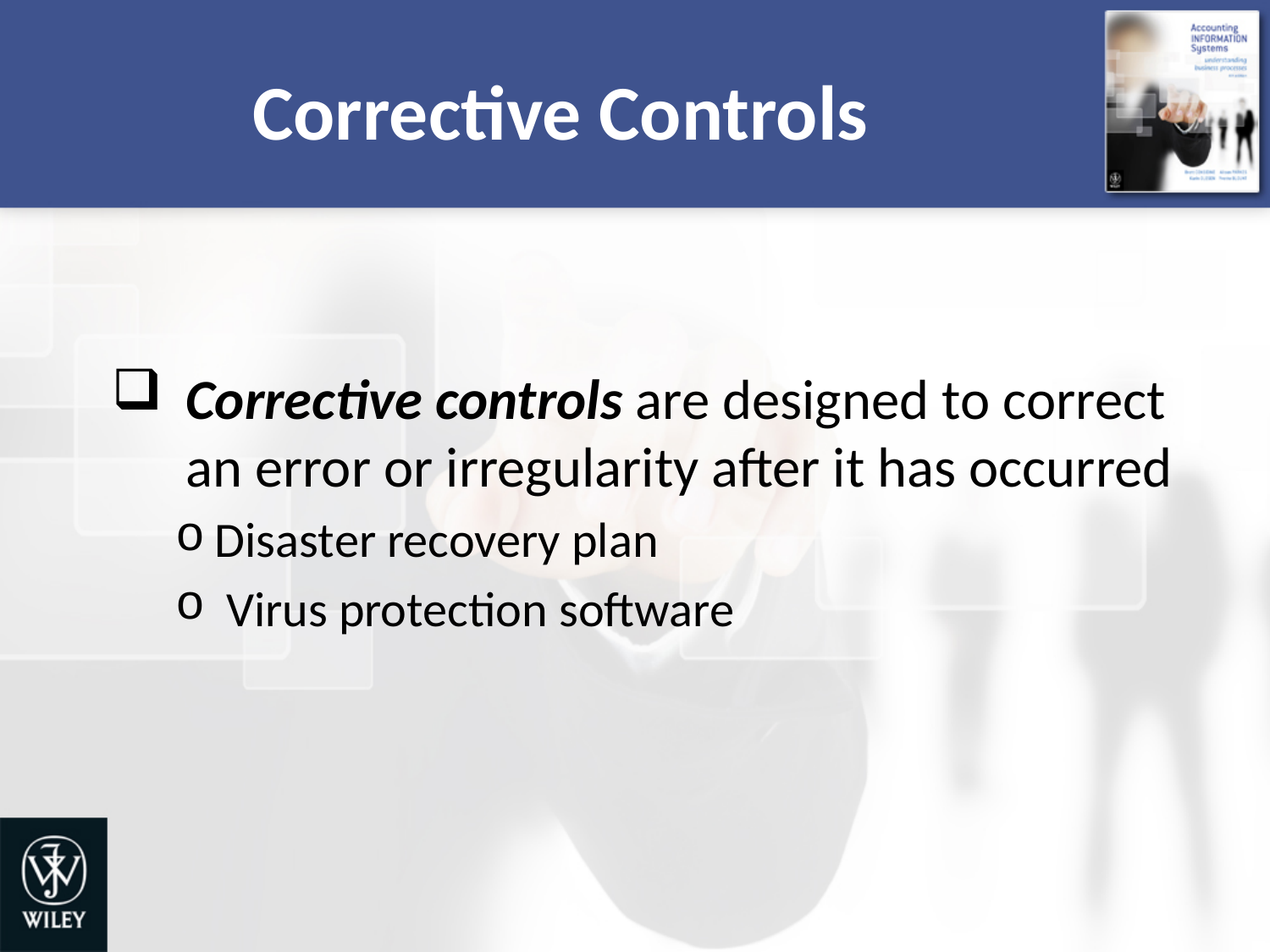

# Corrective Controls
Corrective controls are designed to correct an error or irregularity after it has occurred
Disaster recovery plan
 Virus protection software